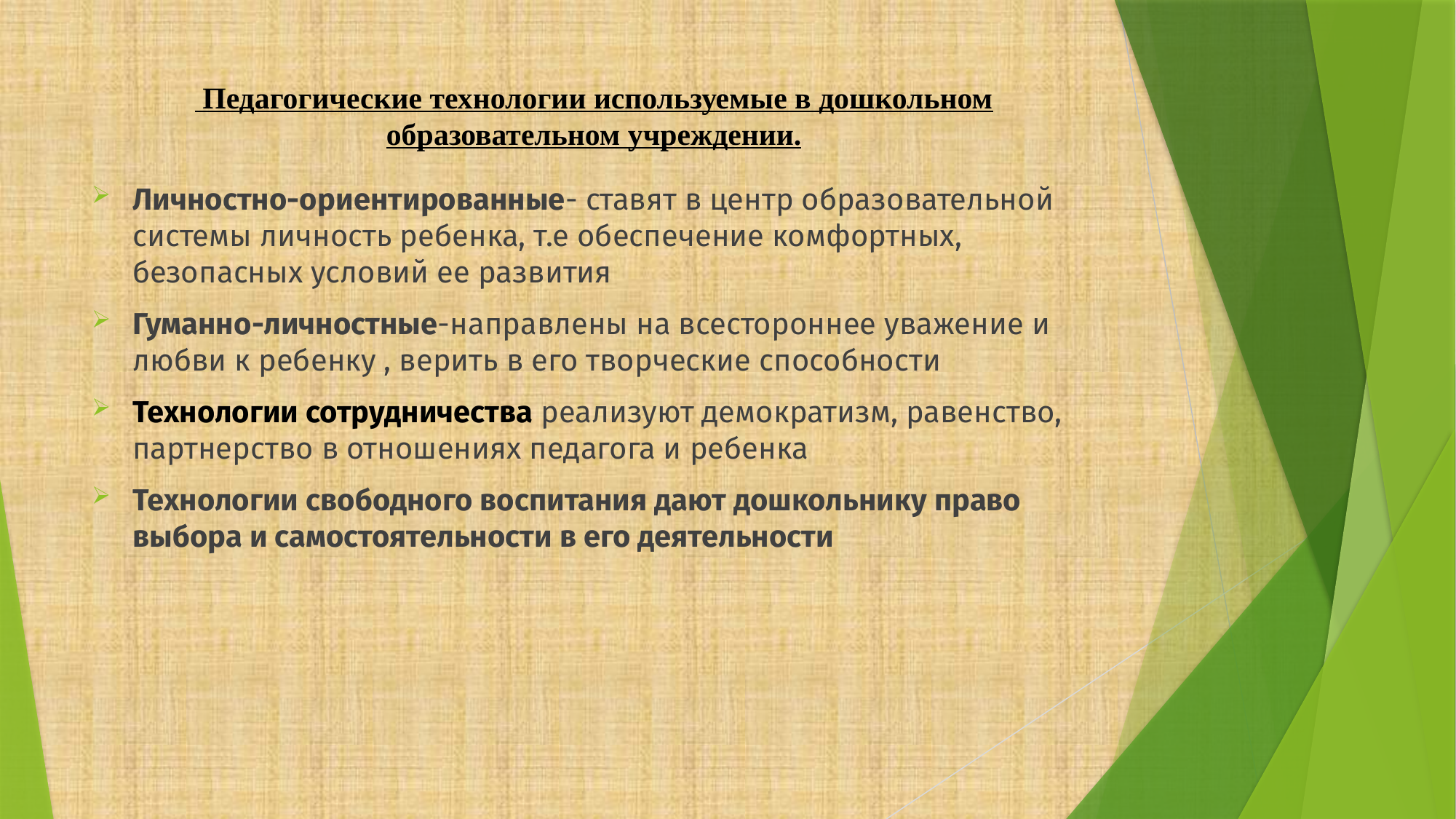

# Педагогические технологии используемые в дошкольном образовательном учреждении.
Личностно-ориентированные- ставят в центр образовательной системы личность ребенка, т.е обеспечение комфортных, безопасных условий ее развития
Гуманно-личностные-направлены на всестороннее уважение и любви к ребенку , верить в его творческие способности
Технологии сотрудничества реализуют демократизм, равенство, партнерство в отношениях педагога и ребенка
Технологии свободного воспитания дают дошкольнику право выбора и самостоятельности в его деятельности